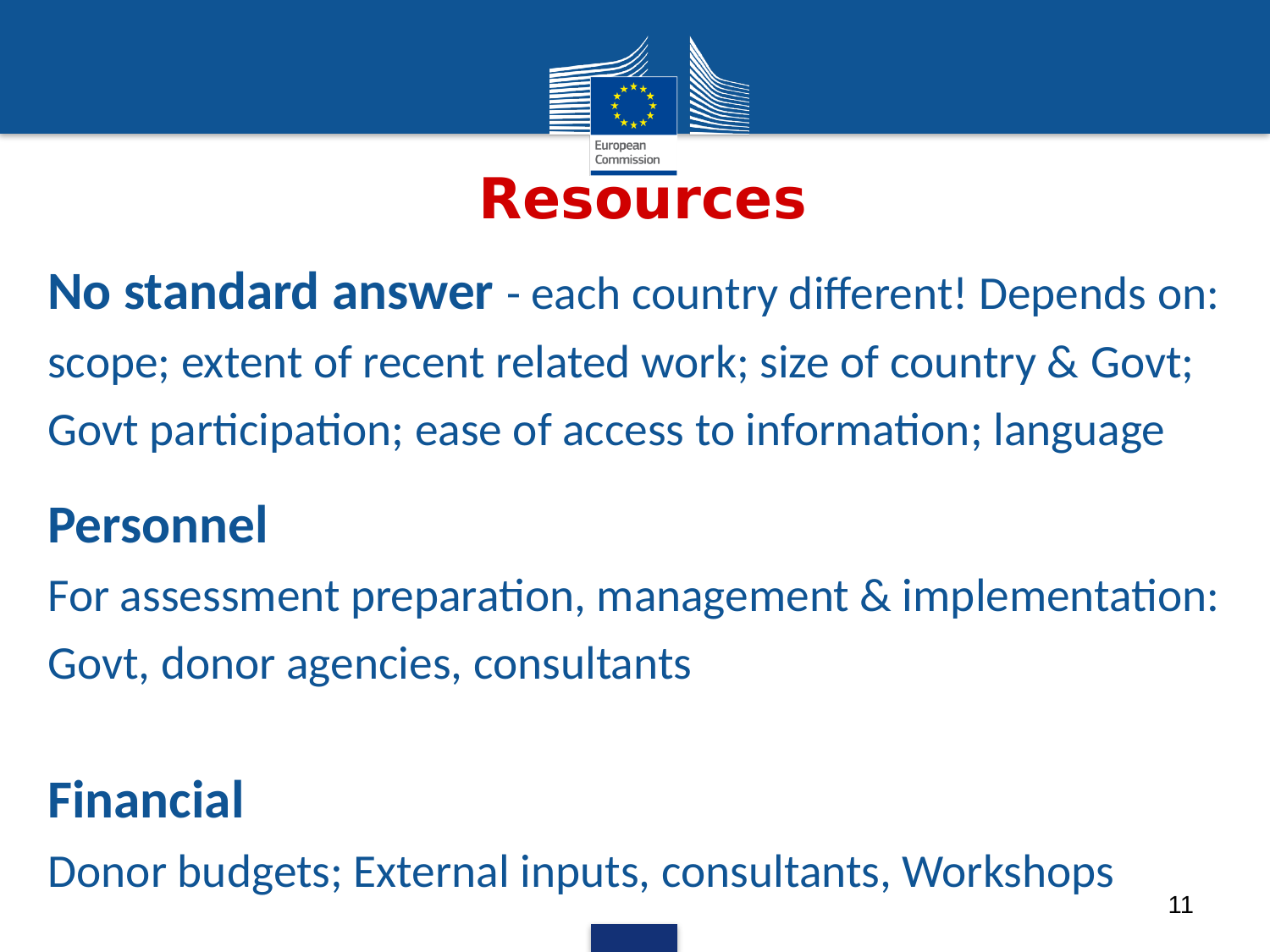

# Resources
No standard answer - each country different! Depends on: scope; extent of recent related work; size of country & Govt; Govt participation; ease of access to information; language
Personnel
For assessment preparation, management & implementation: Govt, donor agencies, consultants

Financial
Donor budgets; External inputs, consultants, Workshops

11